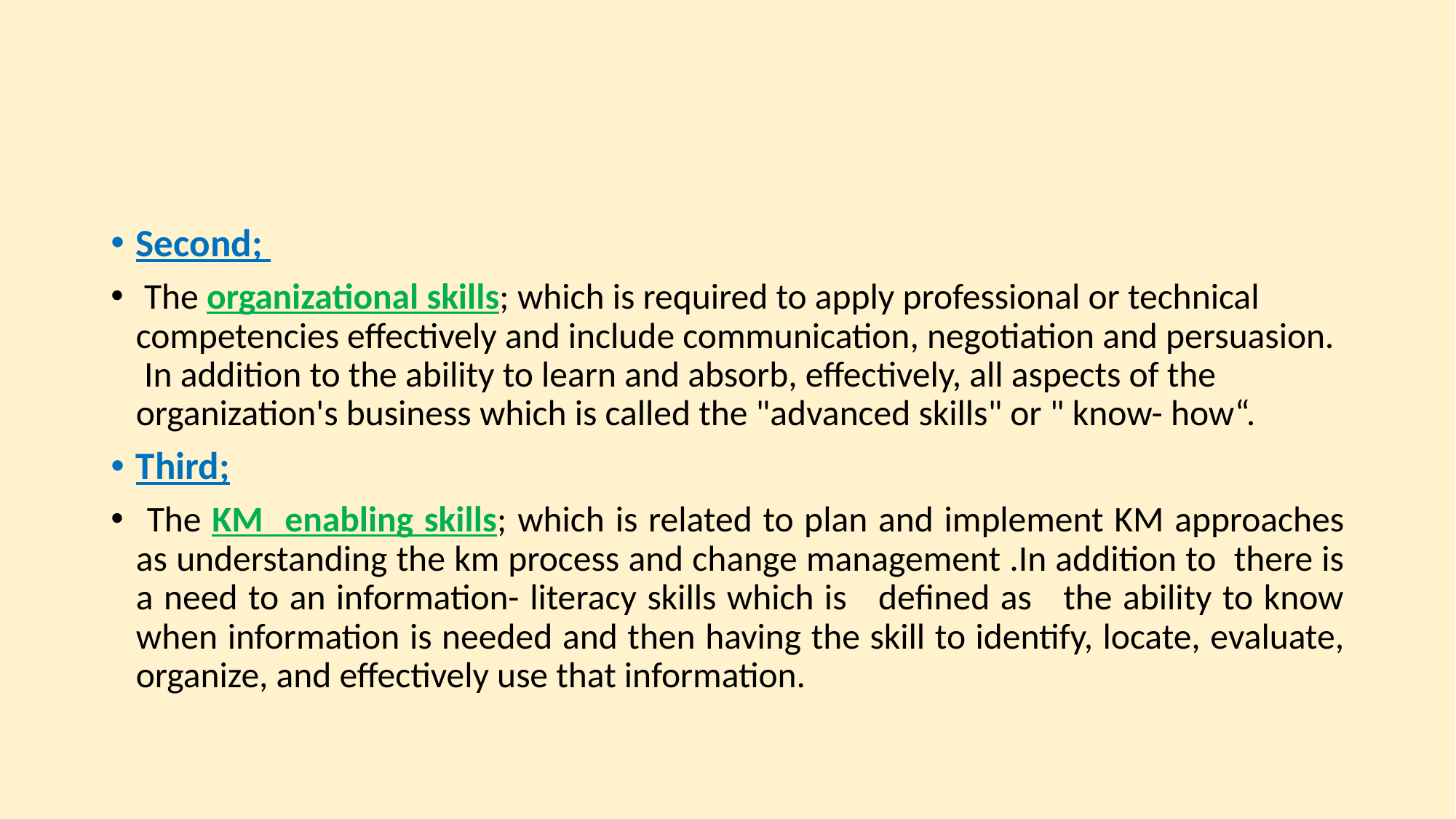

#
Second;
 The organizational skills; which is required to apply professional or technical competencies effectively and include communication, negotiation and persuasion.   In addition to the ability to learn and absorb, effectively, all aspects of the organization's business which is called the "advanced skills" or " know- how“.
Third;
 The KM  enabling skills; which is related to plan and implement KM approaches as understanding the km process and change management .In addition to  there is a need to an information- literacy skills which is   defined as   the ability to know when information is needed and then having the skill to identify, locate, evaluate, organize, and effectively use that information.